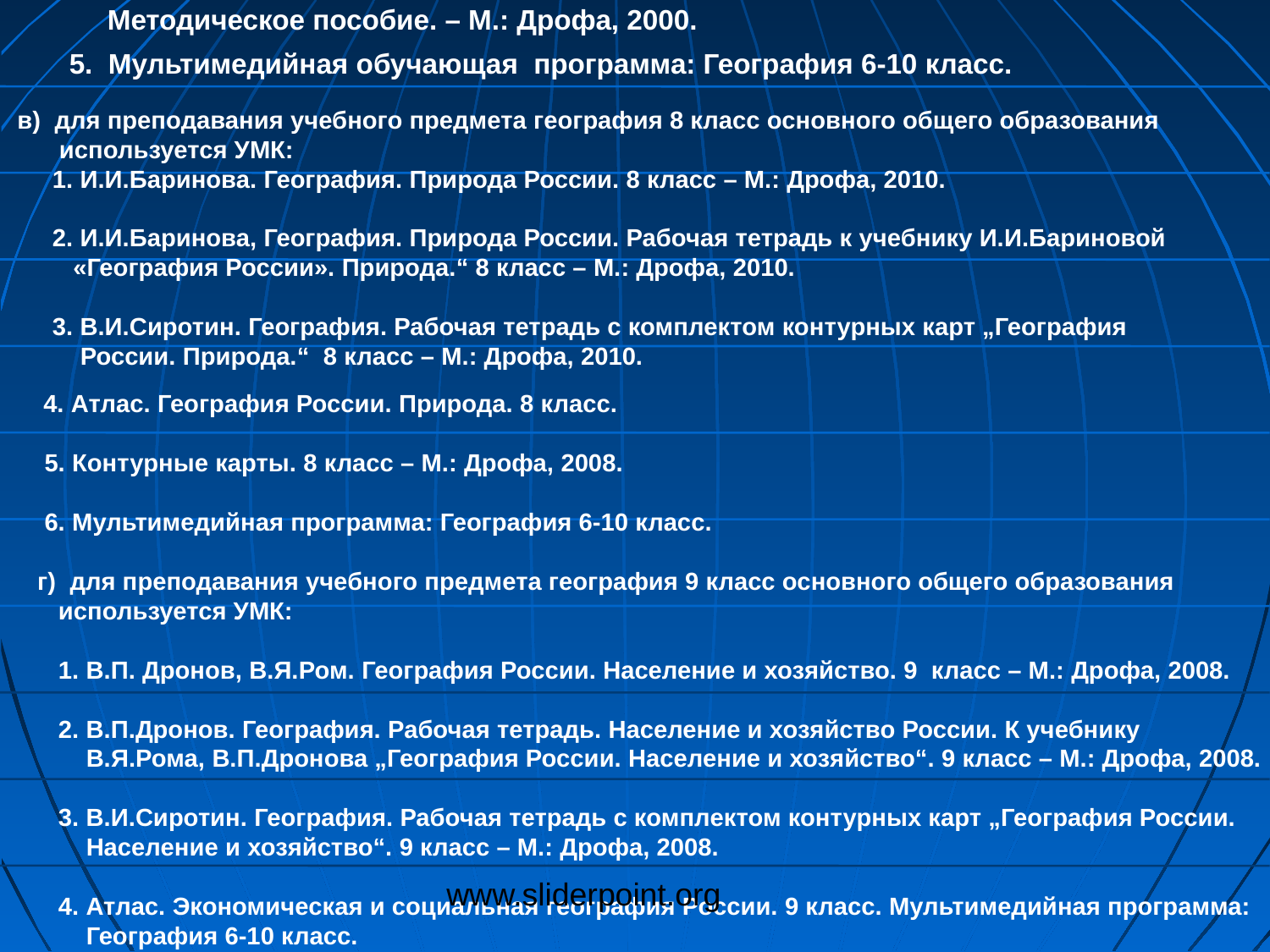

Методическое пособие. – М.: Дрофа, 2000.

 5.  Мультимедийная обучающая  программа: География 6-10 класс.
в)  для преподавания учебного предмета география 8 класс основного общего образования
      используется УМК:
     1. И.И.Баринова. География. Природа России. 8 класс – М.: Дрофа, 2010.

     2. И.И.Баринова, География. Природа России. Рабочая тетрадь к учебнику И.И.Бариновой
        «География России». Природа.“ 8 класс – М.: Дрофа, 2010.

     3. В.И.Сиротин. География. Рабочая тетрадь с комплектом контурных карт „География
         России. Природа.“  8 класс – М.: Дрофа, 2010.

 4. Атлас. География России. Природа. 8 класс.

 5. Контурные карты. 8 класс – М.: Дрофа, 2008.

 6. Мультимедийная программа: География 6-10 класс.

г)  для преподавания учебного предмета география 9 класс основного общего образования
   используется УМК:

   1. В.П. Дронов, В.Я.Ром. География России. Население и хозяйство. 9  класс – М.: Дрофа, 2008.

   2. В.П.Дронов. География. Рабочая тетрадь. Население и хозяйство России. К учебнику
       В.Я.Рома, В.П.Дронова „География России. Население и хозяйство“. 9 класс – М.: Дрофа, 2008.

   3. В.И.Сиротин. География. Рабочая тетрадь с комплектом контурных карт „География России.
       Население и хозяйство“. 9 класс – М.: Дрофа, 2008.

   4. Атлас. Экономическая и социальная география России. 9 класс. Мультимедийная программа:
       География 6-10 класс.
www.sliderpoint.org